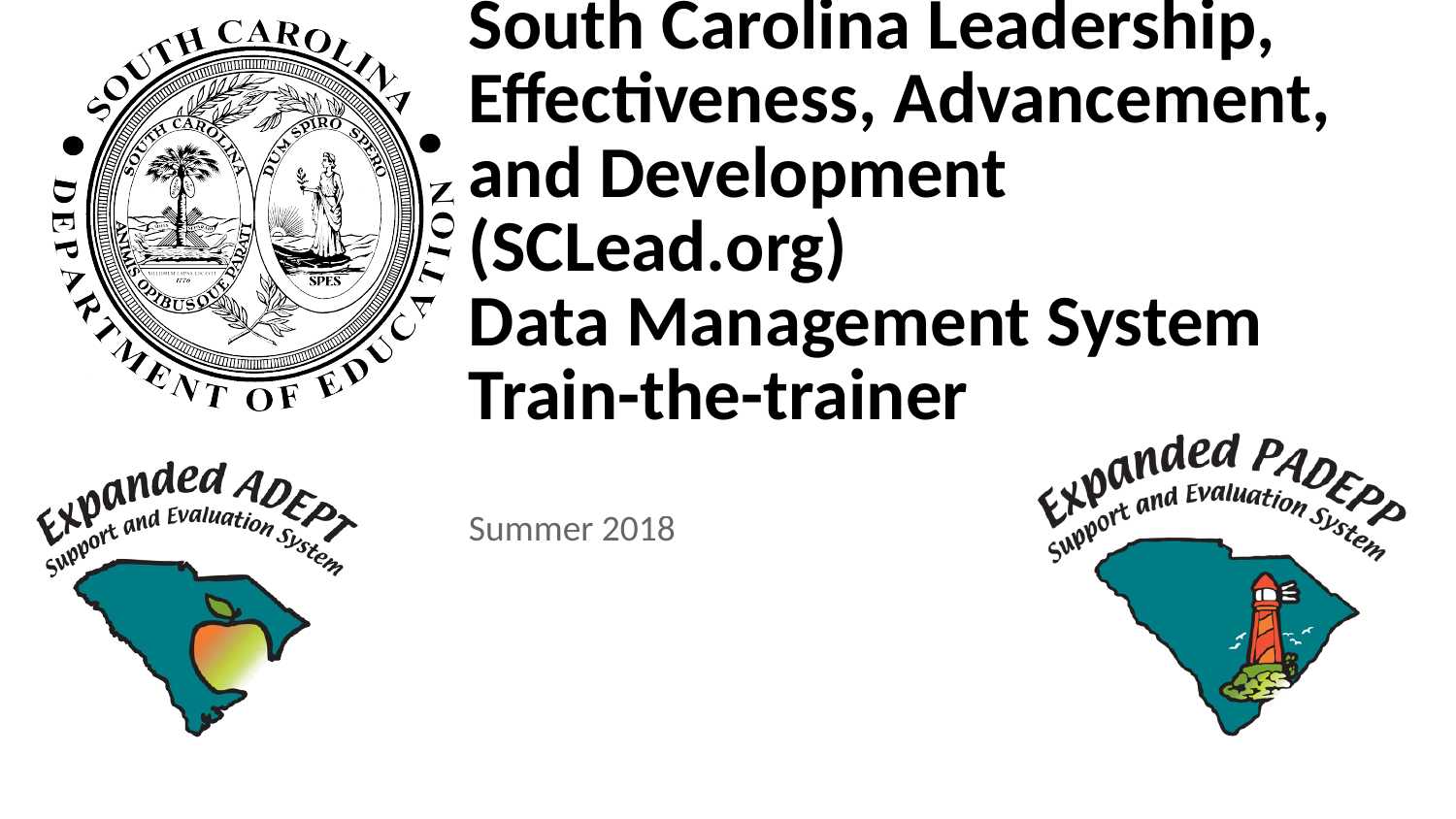

# South Carolina Leadership, Effectiveness, Advancement, and Development (SCLead.org) Data Management System Train-the-trainer
Summer 2018